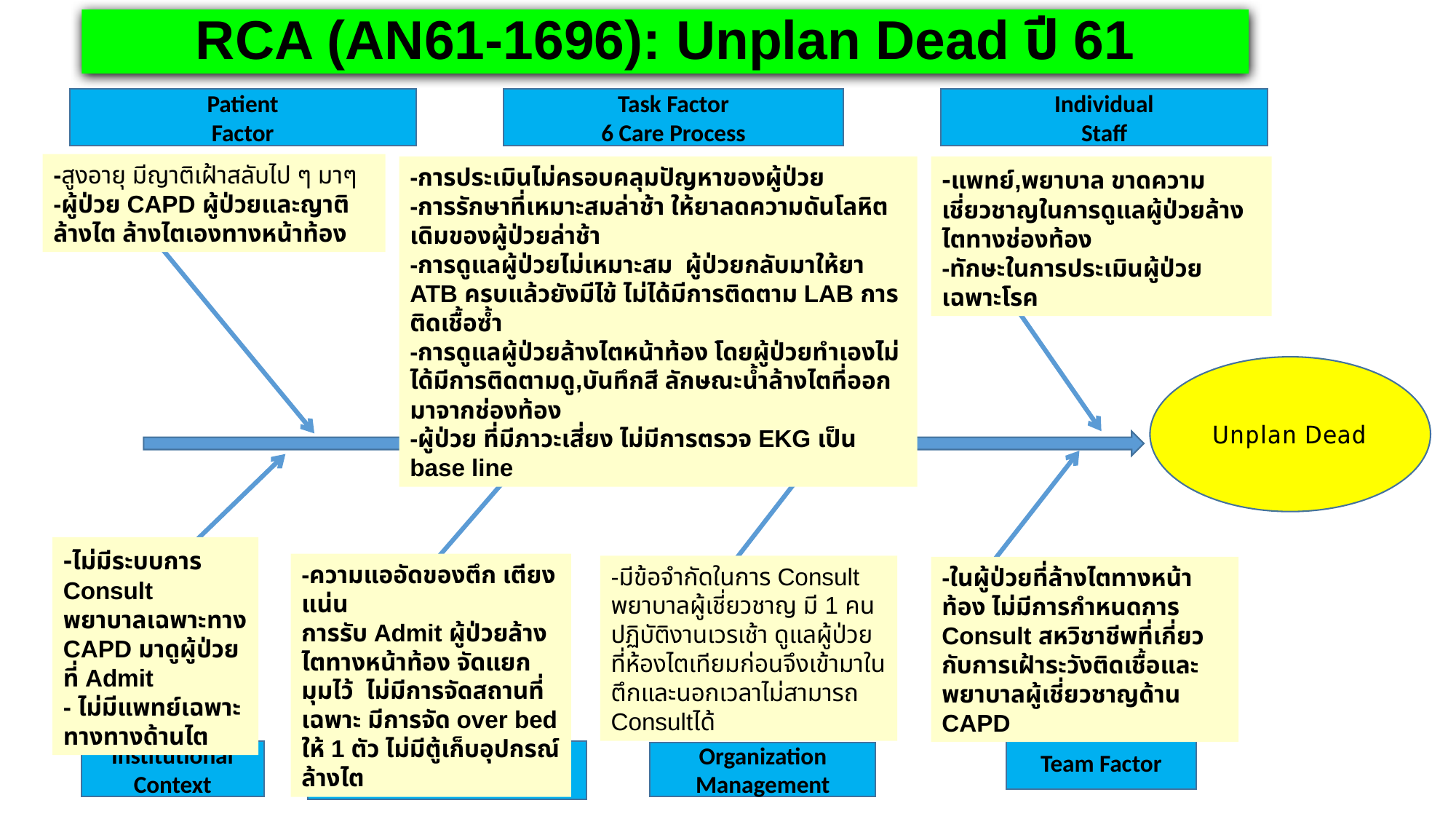

# RCA (AN61-1696): Unplan Dead ปี 61
Patient
Factor
Task Factor
6 Care Process
Individual
Staff
-สูงอายุ มีญาติเฝ้าสลับไป ๆ มาๆ
-ผู้ป่วย CAPD ผู้ป่วยและญาติล้างไต ล้างไตเองทางหน้าท้อง
-การประเมินไม่ครอบคลุมปัญหาของผู้ป่วย
-การรักษาที่เหมาะสมล่าช้า ให้ยาลดความดันโลหิตเดิมของผู้ป่วยล่าช้า
-การดูแลผู้ป่วยไม่เหมาะสม  ผู้ป่วยกลับมาให้ยา ATB ครบแล้วยังมีไข้ ไม่ได้มีการติดตาม LAB การติดเชื้อซ้ำ
-การดูแลผู้ป่วยล้างไตหน้าท้อง โดยผู้ป่วยทำเองไม่ได้มีการติดตามดู,บันทึกสี ลักษณะน้ำล้างไตที่ออกมาจากช่องท้อง
-ผู้ป่วย ที่มีภาวะเสี่ยง ไม่มีการตรวจ EKG เป็น base line
-แพทย์,พยาบาล ขาดความเชี่ยวชาญในการดูแลผู้ป่วยล้างไตทางช่องท้อง
-ทักษะในการประเมินผู้ป่วยเฉพาะโรค
Unplan Dead

-ไม่มีระบบการ Consult  พยาบาลเฉพาะทาง CAPD มาดูผู้ป่วยที่ Admit
- ไม่มีแพทย์เฉพาะทางทางด้านไต
-ความแออัดของตึก เตียงแน่น
การรับ Admit ผู้ป่วยล้างไตทางหน้าท้อง จัดแยกมุมไว้  ไม่มีการจัดสถานที่เฉพาะ มีการจัด over bed ให้ 1 ตัว ไม่มีตู้เก็บอุปกรณ์ล้างไต
-มีข้อจำกัดในการ Consult พยาบาลผู้เชี่ยวชาญ มี 1 คน  ปฏิบัติงานเวรเช้า ดูแลผู้ป่วยที่ห้องไตเทียมก่อนจึงเข้ามาในตึกและนอกเวลาไม่สามารถ Consultได้
-ในผู้ป่วยที่ล้างไตทางหน้าท้อง ไม่มีการกำหนดการ Consult สหวิชาชีพที่เกี่ยวกับการเฝ้าระวังติดเชื้อและพยาบาลผู้เชี่ยวชาญด้าน CAPD
Team Factor
Institutional
Context
Work
Environment
Organization
Management